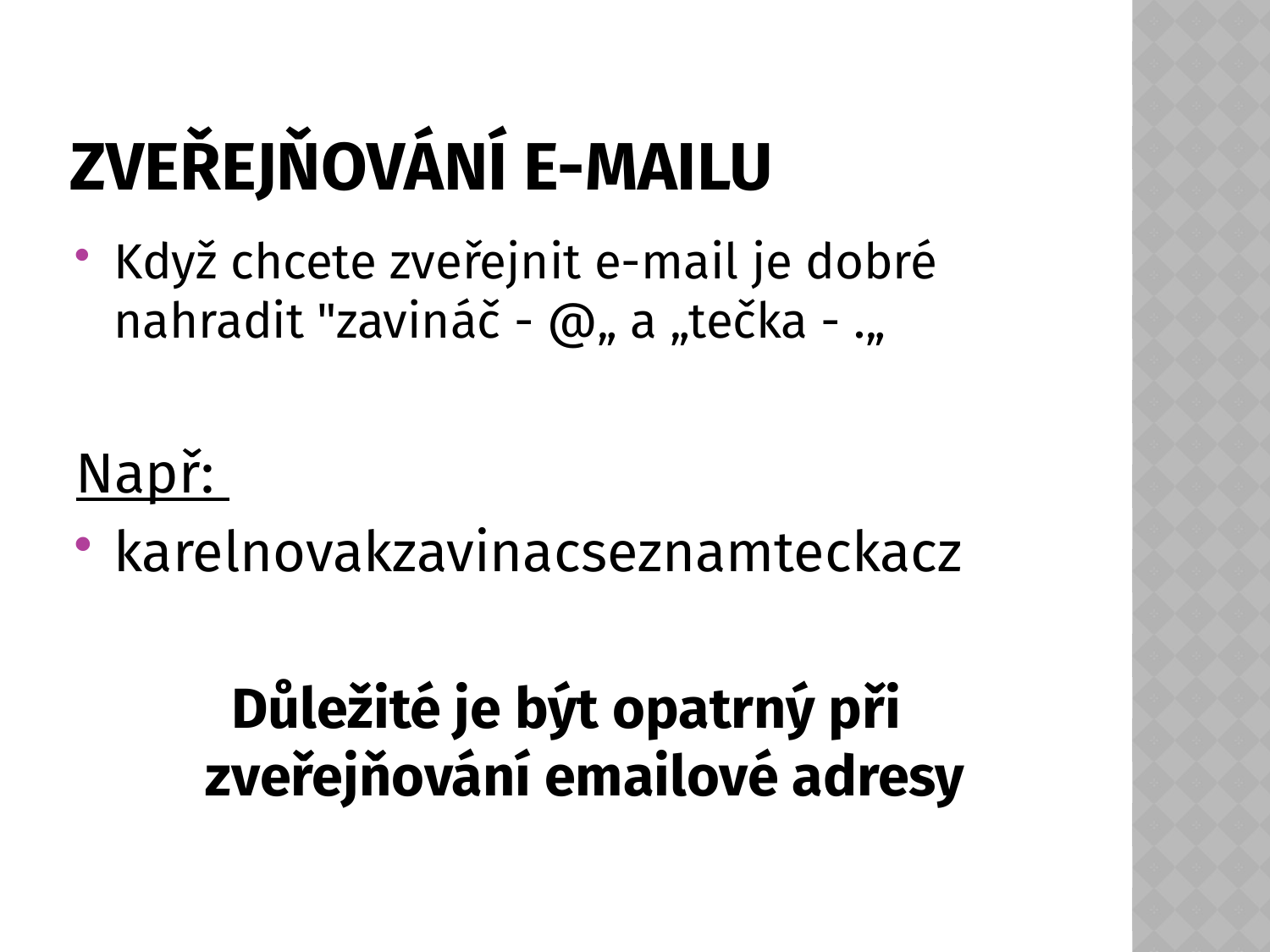

# Zveřejňování E-mailu
Když chcete zveřejnit e-mail je dobré nahradit "zavináč - @„ a „tečka - .„

Např:
karelnovakzavinacseznamteckacz

Důležité je být opatrný při zveřejňování emailové adresy